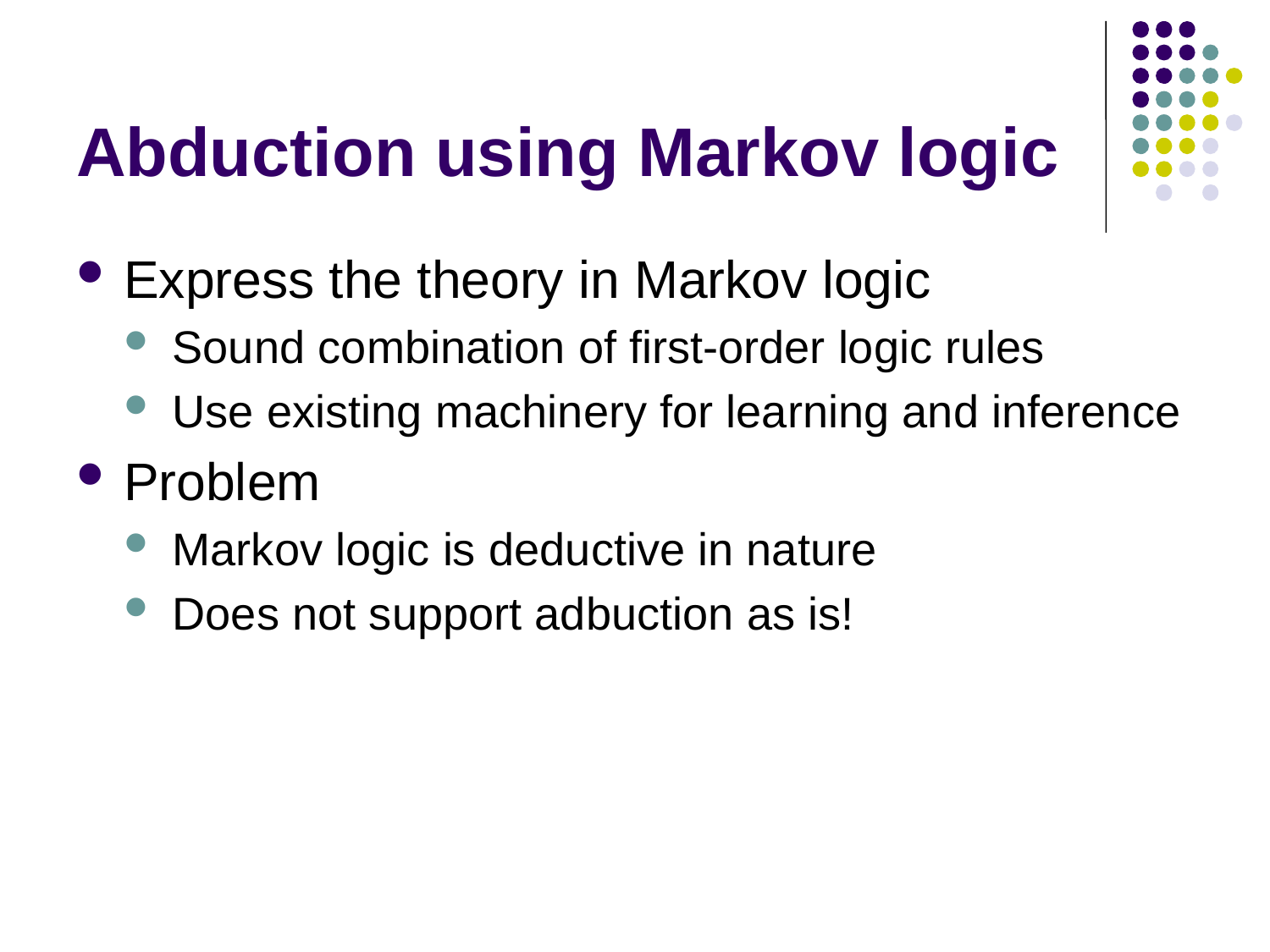

# Abduction using Markov logic
Express the theory in Markov logic
Sound combination of first-order logic rules
Use existing machinery for learning and inference
Problem
Markov logic is deductive in nature
Does not support adbuction as is!